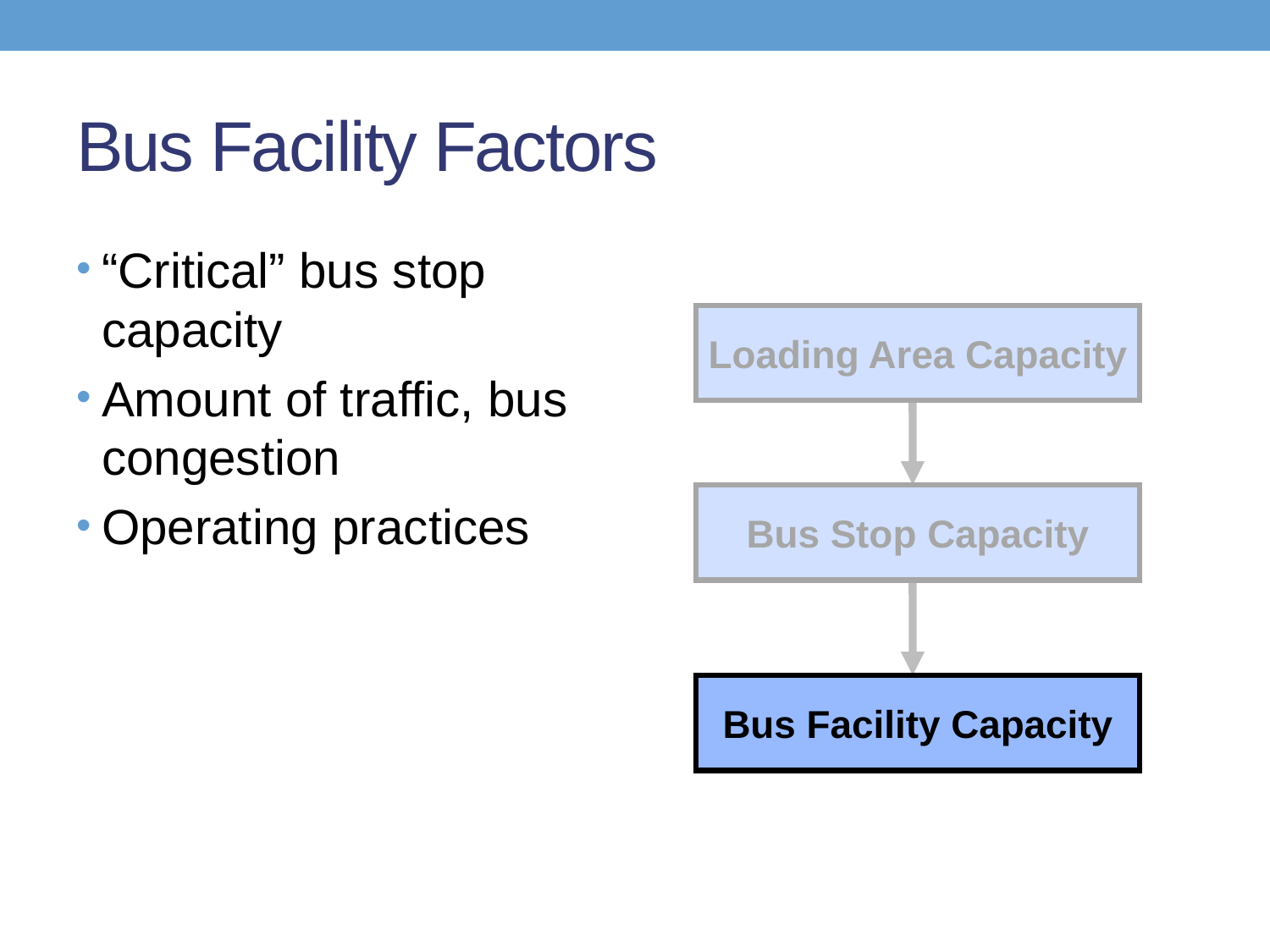

# Bus Facility Factors
“Critical” bus stop capacity
Amount of traffic, bus congestion
Operating practices

Loading Area Capacity

Bus Stop Capacity

Bus Facility Capacity